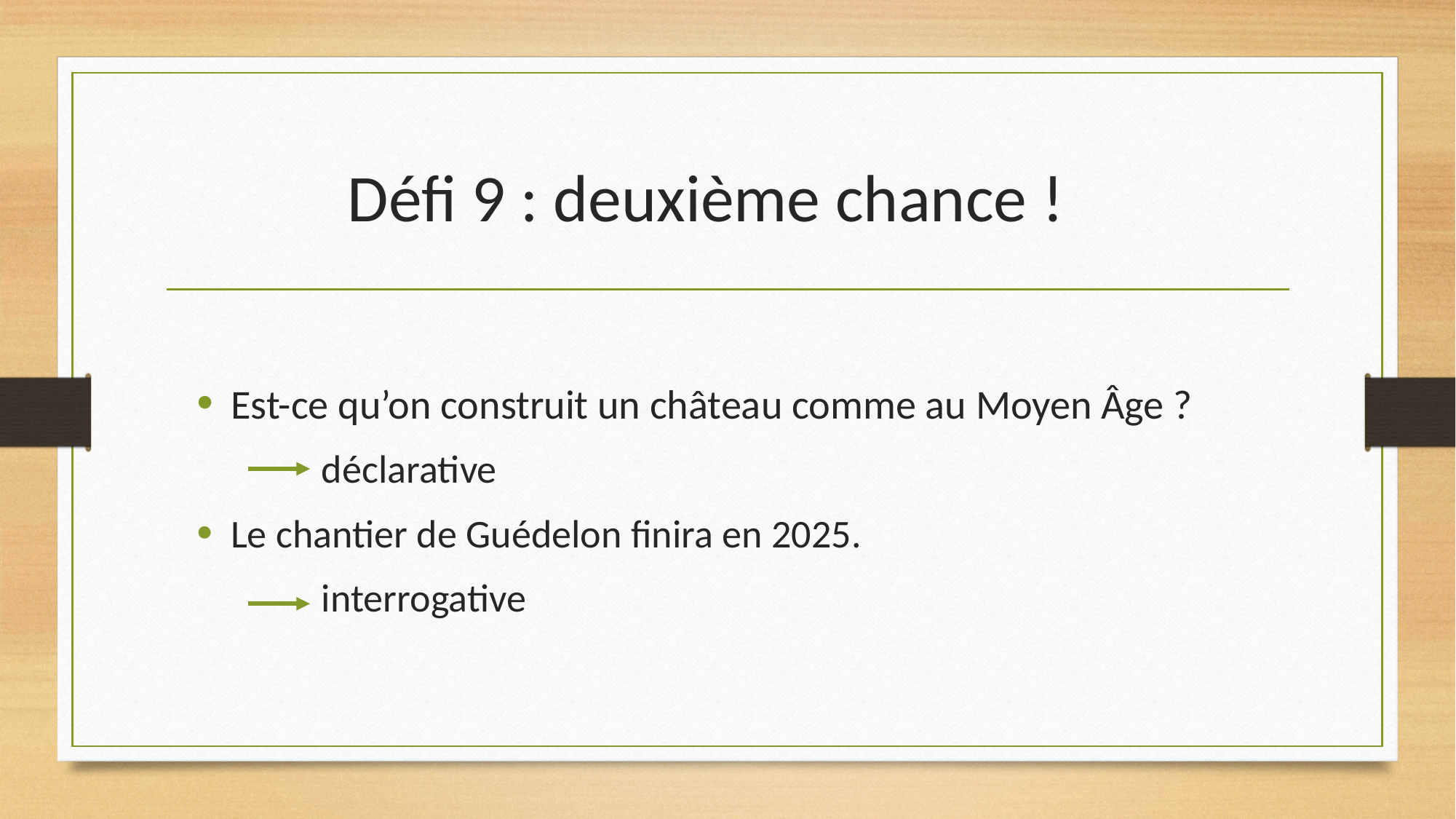

# Défi 9 : deuxième chance !

Est-ce qu’on construit un château comme au Moyen Âge ?
              déclarative
Le chantier de Guédelon finira en 2025.
              interrogative